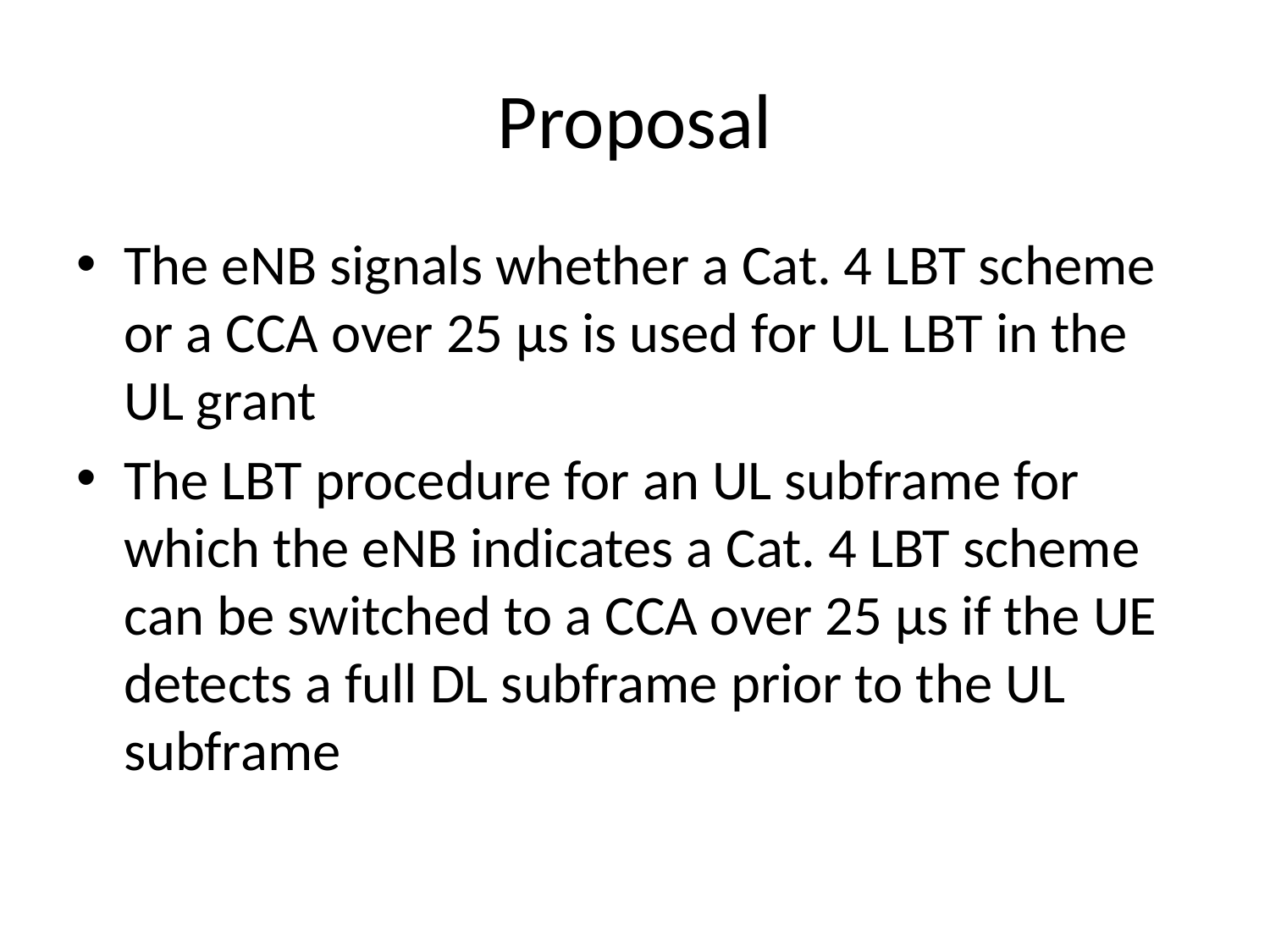

# Proposal
The eNB signals whether a Cat. 4 LBT scheme or a CCA over 25 µs is used for UL LBT in the UL grant
The LBT procedure for an UL subframe for which the eNB indicates a Cat. 4 LBT scheme can be switched to a CCA over 25 µs if the UE detects a full DL subframe prior to the UL subframe